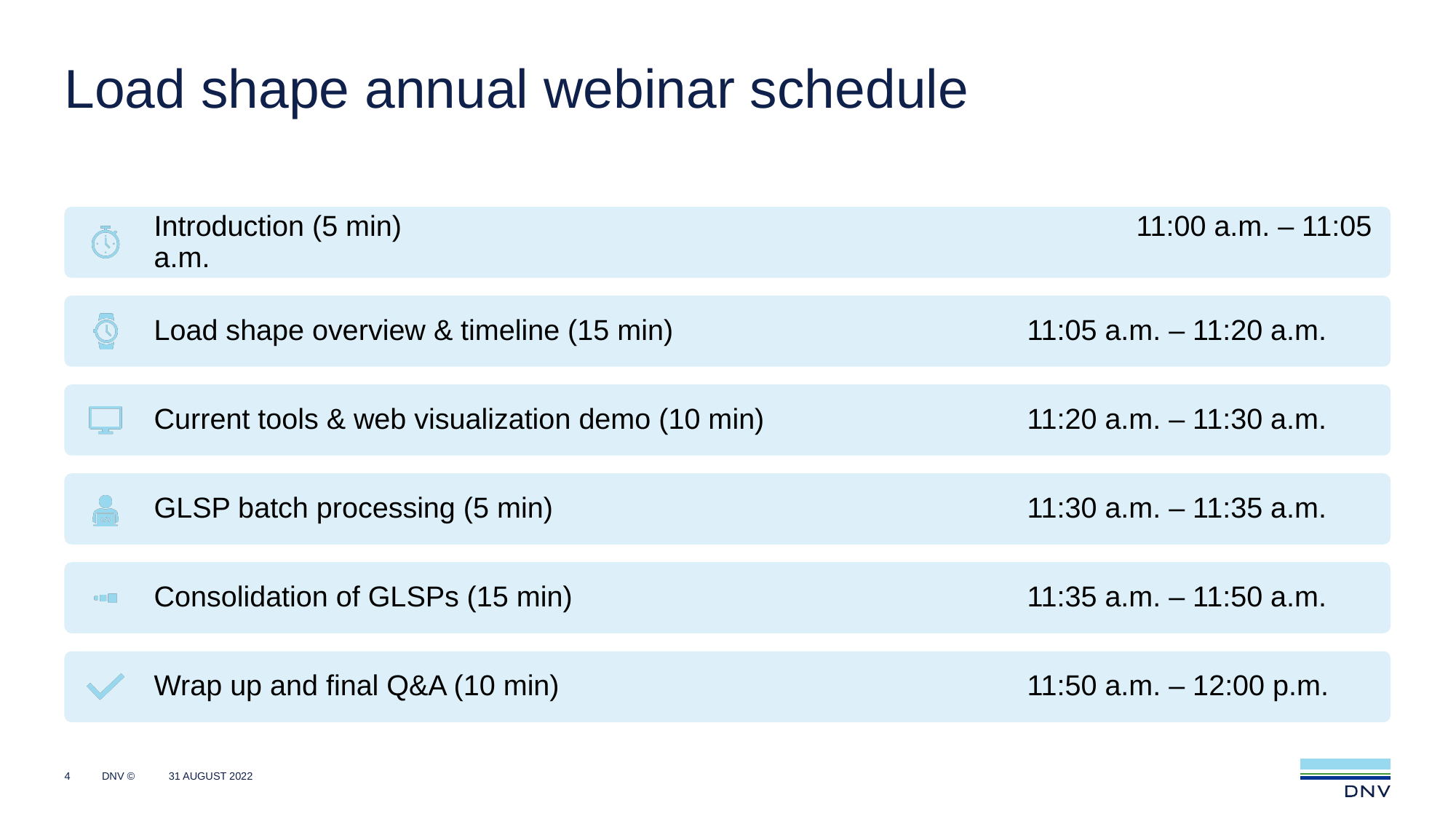

# Load shape annual webinar schedule
Introduction (5 min)							11:00 a.m. – 11:05 a.m.
Load shape overview & timeline (15 min)				11:05 a.m. – 11:20 a.m.
Current tools & web visualization demo (10 min)			11:20 a.m. – 11:30 a.m.
GLSP batch processing (5 min) 					11:30 a.m. – 11:35 a.m.
Consolidation of GLSPs (15 min) 					11:35 a.m. – 11:50 a.m.
Wrap up and final Q&A (10 min)					11:50 a.m. – 12:00 p.m.
4